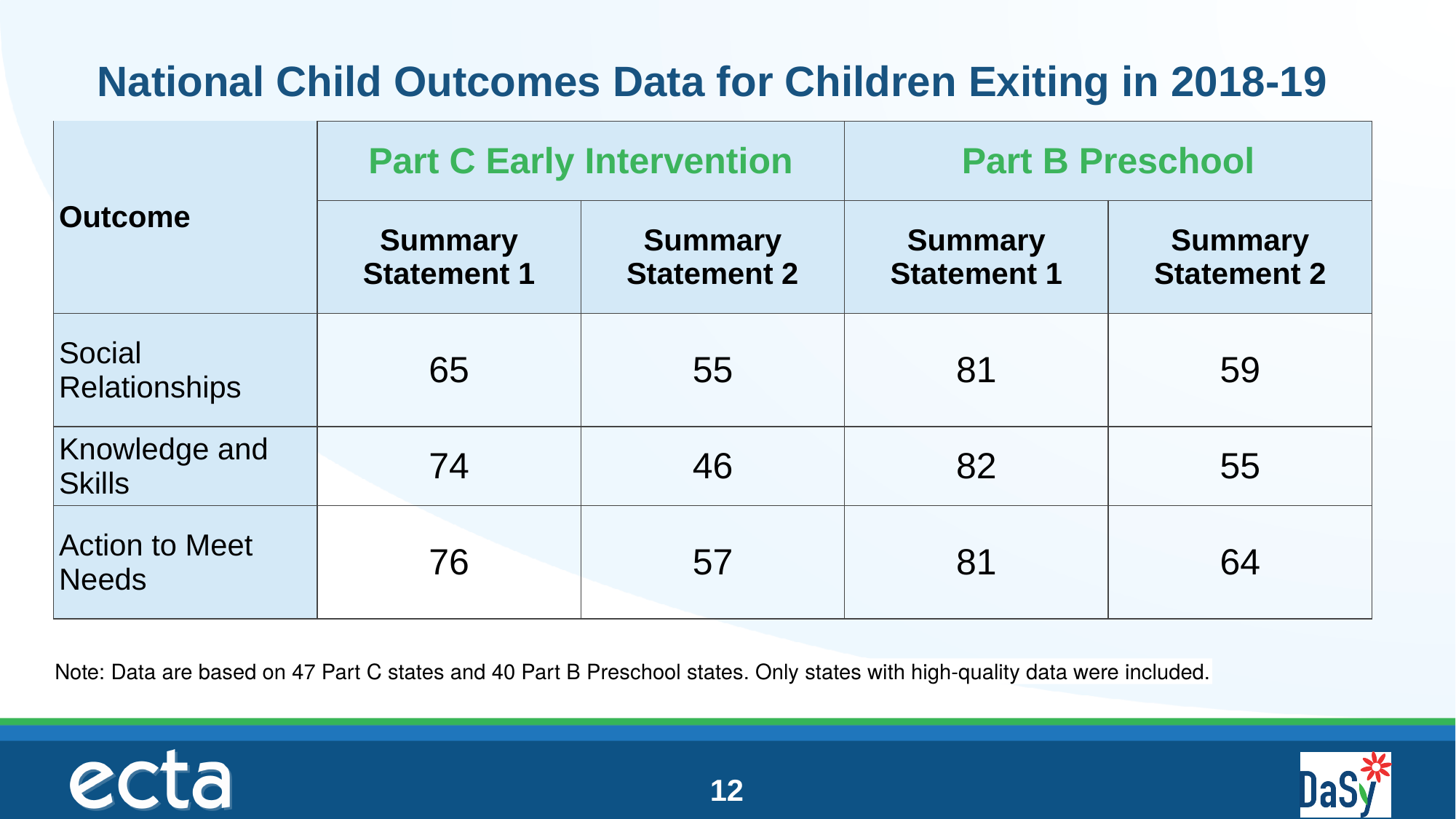

| National Child Outcomes Data for Children Exiting in 2018-19 |  |  |  |  |
| --- | --- | --- | --- | --- |
| Outcome | Part C Early Intervention |  | Part B Preschool |  |
|  | Summary Statement 1 | Summary Statement 2 | Summary Statement 1 | Summary Statement 2 |
| Social Relationships | 65 | 55 | 81 | 59 |
| Knowledge and Skills | 74 | 46 | 82 | 55 |
| Action to Meet Needs | 76 | 57 | 81 | 64 |
Note: Data are based on 47 Part C states and 40 Part B Preschool states. Only states with high-quality data were included.
12